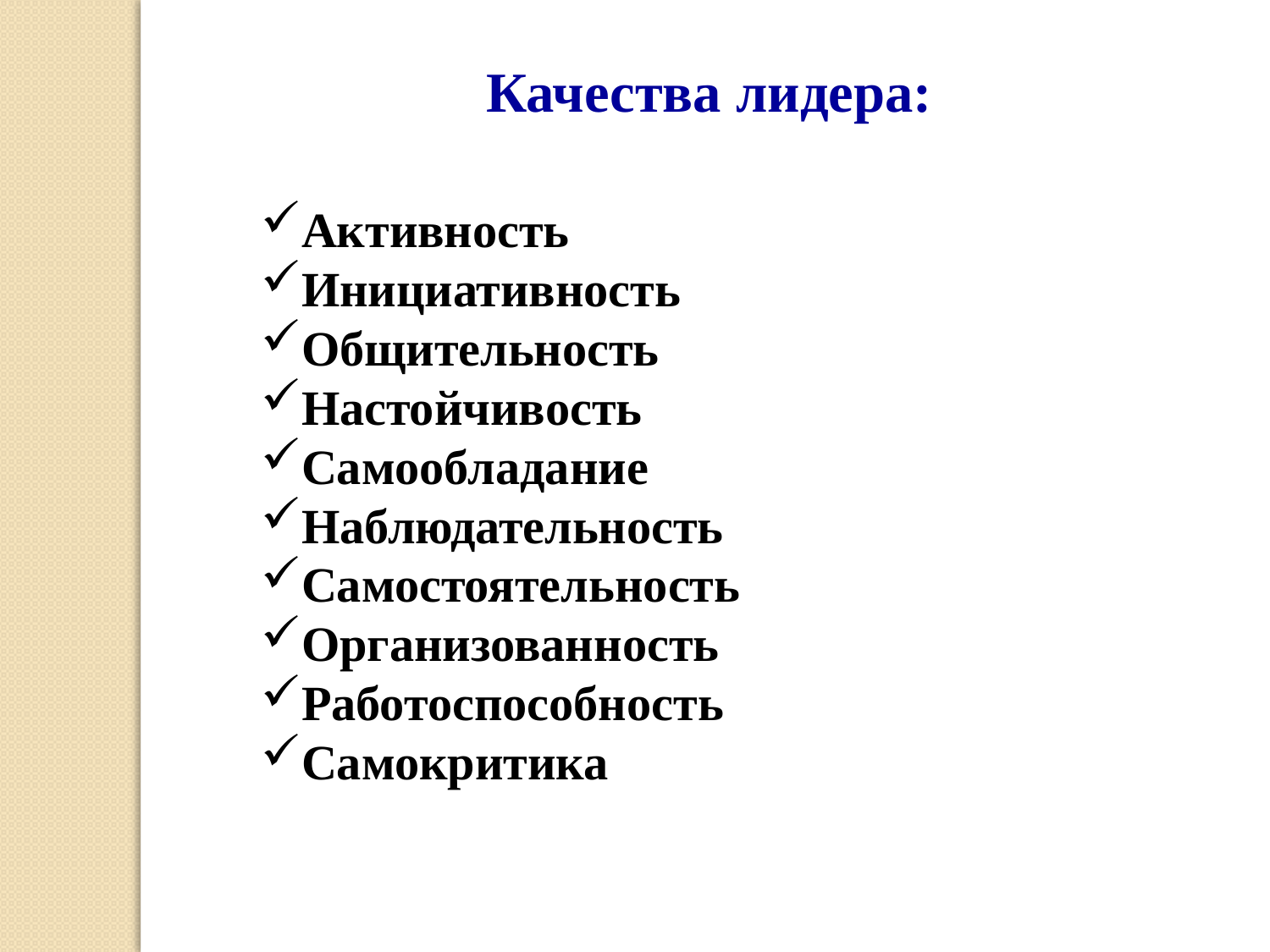

Качества лидера:
Активность
Инициативность
Общительность
Настойчивость
Самообладание
Наблюдательность
Самостоятельность
Организованность
Работоспособность
Самокритика